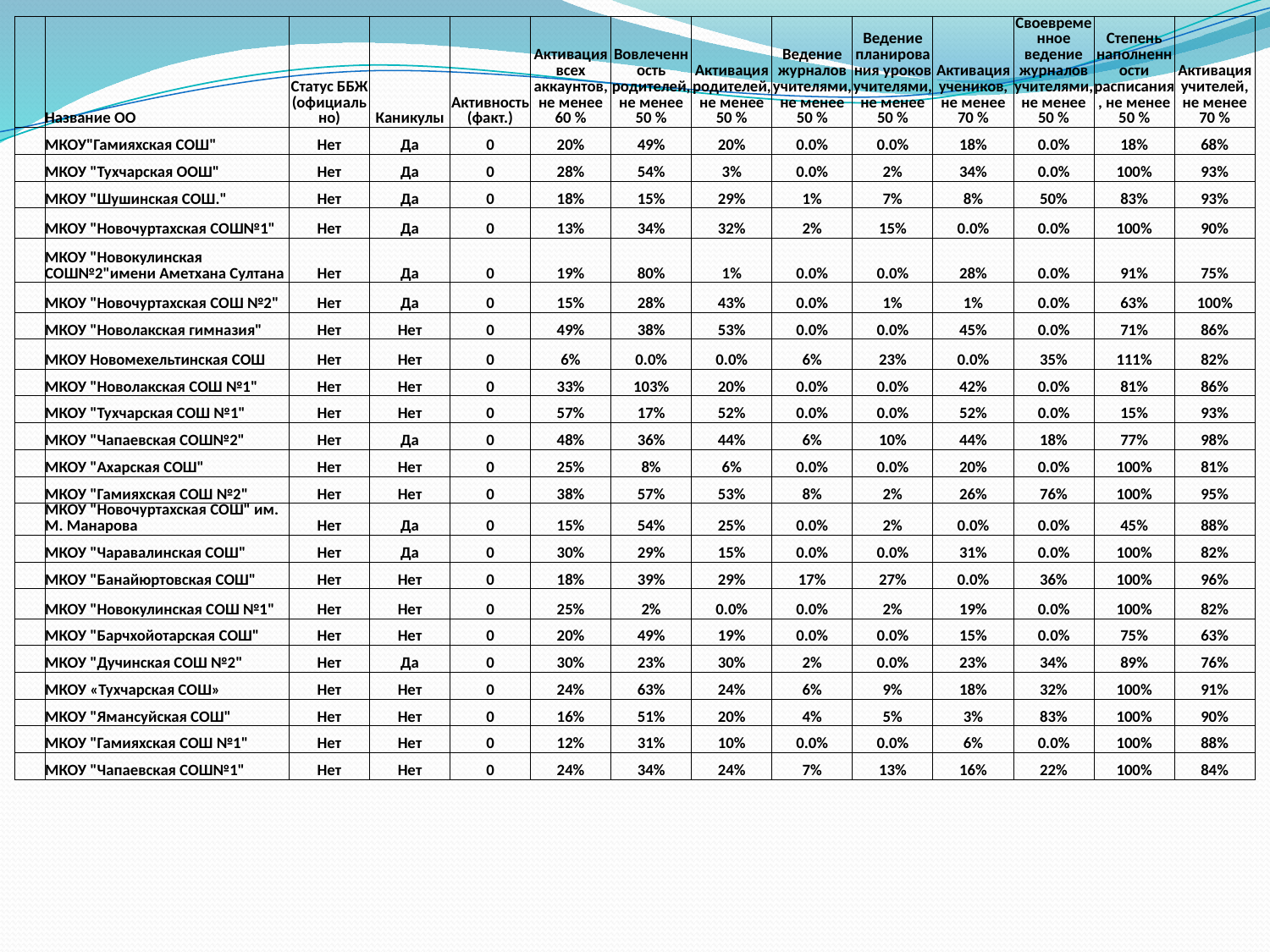

|  | Название ОО | Статус ББЖ (официально) | Каникулы | Активность (факт.) | Активация всех аккаунтов, не менее 60 % | Вовлеченность родителей, не менее 50 % | Активация родителей, не менее 50 % | Ведение журналов учителями, не менее 50 % | Ведение планирования уроков учителями, не менее 50 % | Активация учеников, не менее 70 % | Своевременное ведение журналов учителями, не менее 50 % | Степень наполненности расписания, не менее 50 % | Активация учителей, не менее 70 % |
| --- | --- | --- | --- | --- | --- | --- | --- | --- | --- | --- | --- | --- | --- |
|  | МКОУ"Гамияхская СОШ" | Нет | Да | 0 | 20% | 49% | 20% | 0.0% | 0.0% | 18% | 0.0% | 18% | 68% |
|  | МКОУ "Тухчарская ООШ" | Нет | Да | 0 | 28% | 54% | 3% | 0.0% | 2% | 34% | 0.0% | 100% | 93% |
|  | МКОУ "Шушинская СОШ." | Нет | Да | 0 | 18% | 15% | 29% | 1% | 7% | 8% | 50% | 83% | 93% |
|  | МКОУ "Новочуртахская СОШ№1" | Нет | Да | 0 | 13% | 34% | 32% | 2% | 15% | 0.0% | 0.0% | 100% | 90% |
|  | МКОУ "Новокулинская СОШ№2"имени Аметхана Султана | Нет | Да | 0 | 19% | 80% | 1% | 0.0% | 0.0% | 28% | 0.0% | 91% | 75% |
|  | МКОУ "Новочуртахская СОШ №2" | Нет | Да | 0 | 15% | 28% | 43% | 0.0% | 1% | 1% | 0.0% | 63% | 100% |
|  | МКОУ "Новолакская гимназия" | Нет | Нет | 0 | 49% | 38% | 53% | 0.0% | 0.0% | 45% | 0.0% | 71% | 86% |
|  | МКОУ Новомехельтинская СОШ | Нет | Нет | 0 | 6% | 0.0% | 0.0% | 6% | 23% | 0.0% | 35% | 111% | 82% |
|  | МКОУ "Новолакская СОШ №1" | Нет | Нет | 0 | 33% | 103% | 20% | 0.0% | 0.0% | 42% | 0.0% | 81% | 86% |
|  | МКОУ "Тухчарская СОШ №1" | Нет | Нет | 0 | 57% | 17% | 52% | 0.0% | 0.0% | 52% | 0.0% | 15% | 93% |
|  | МКОУ "Чапаевская СОШ№2" | Нет | Да | 0 | 48% | 36% | 44% | 6% | 10% | 44% | 18% | 77% | 98% |
|  | МКОУ "Ахарская СОШ" | Нет | Нет | 0 | 25% | 8% | 6% | 0.0% | 0.0% | 20% | 0.0% | 100% | 81% |
|  | МКОУ "Гамияхская СОШ №2" | Нет | Нет | 0 | 38% | 57% | 53% | 8% | 2% | 26% | 76% | 100% | 95% |
|  | МКОУ "Новочуртахская СОШ" им. М. Манарова | Нет | Да | 0 | 15% | 54% | 25% | 0.0% | 2% | 0.0% | 0.0% | 45% | 88% |
|  | МКОУ "Чаравалинская СОШ" | Нет | Да | 0 | 30% | 29% | 15% | 0.0% | 0.0% | 31% | 0.0% | 100% | 82% |
|  | МКОУ "Банайюртовская СОШ" | Нет | Нет | 0 | 18% | 39% | 29% | 17% | 27% | 0.0% | 36% | 100% | 96% |
|  | МКОУ "Новокулинская СОШ №1" | Нет | Нет | 0 | 25% | 2% | 0.0% | 0.0% | 2% | 19% | 0.0% | 100% | 82% |
|  | МКОУ "Барчхойотарская СОШ" | Нет | Нет | 0 | 20% | 49% | 19% | 0.0% | 0.0% | 15% | 0.0% | 75% | 63% |
|  | МКОУ "Дучинская СОШ №2" | Нет | Да | 0 | 30% | 23% | 30% | 2% | 0.0% | 23% | 34% | 89% | 76% |
|  | МКОУ «Тухчарская СОШ» | Нет | Нет | 0 | 24% | 63% | 24% | 6% | 9% | 18% | 32% | 100% | 91% |
|  | МКОУ "Ямансуйская СОШ" | Нет | Нет | 0 | 16% | 51% | 20% | 4% | 5% | 3% | 83% | 100% | 90% |
|  | МКОУ "Гамияхская СОШ №1" | Нет | Нет | 0 | 12% | 31% | 10% | 0.0% | 0.0% | 6% | 0.0% | 100% | 88% |
|  | МКОУ "Чапаевская СОШ№1" | Нет | Нет | 0 | 24% | 34% | 24% | 7% | 13% | 16% | 22% | 100% | 84% |
|  |  |  |  |  |  |  |  |  |  |  |  |  |  |